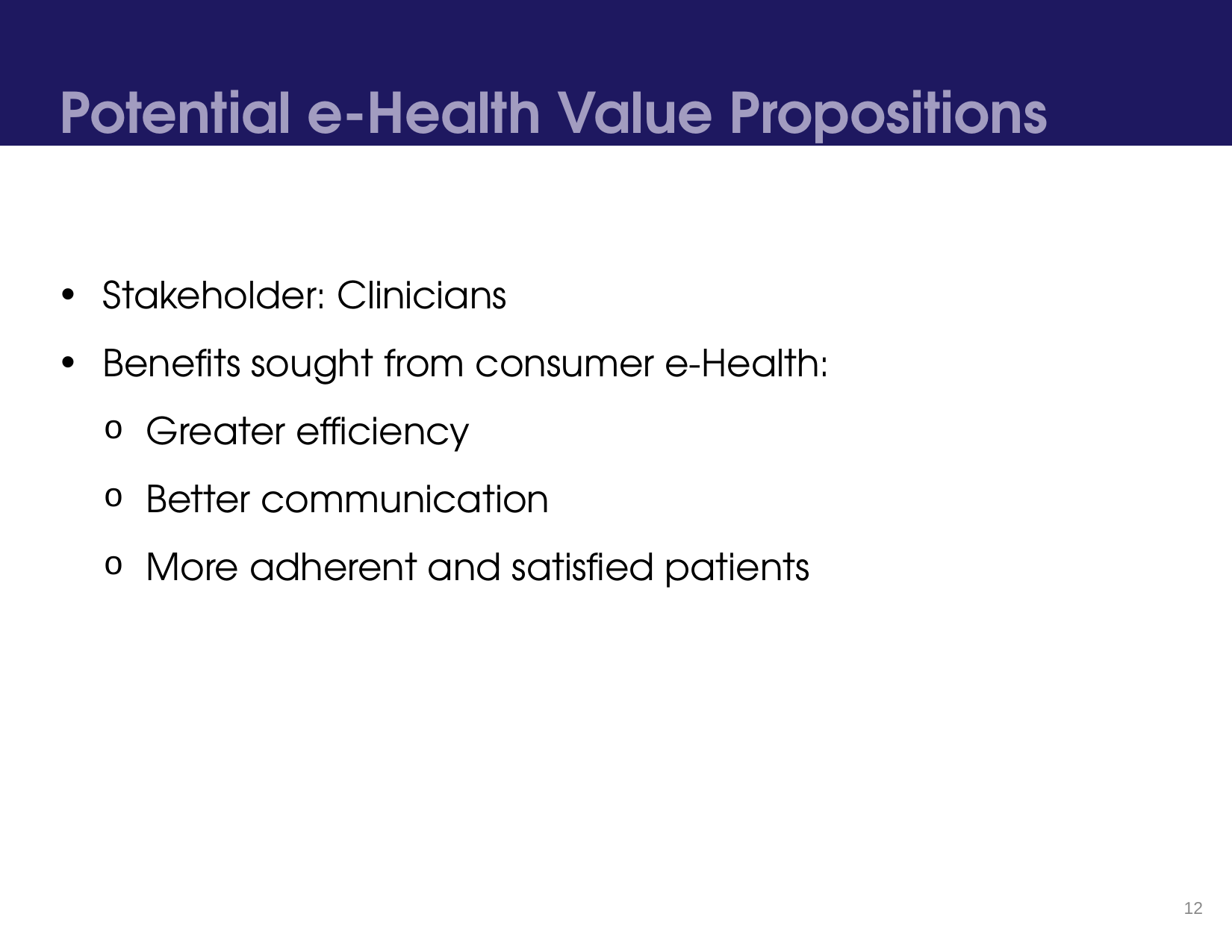

# Potential e-Health Value Propositions
Stakeholder: Clinicians
Benefits sought from consumer e-Health:
Greater efficiency
Better communication
More adherent and satisfied patients

12